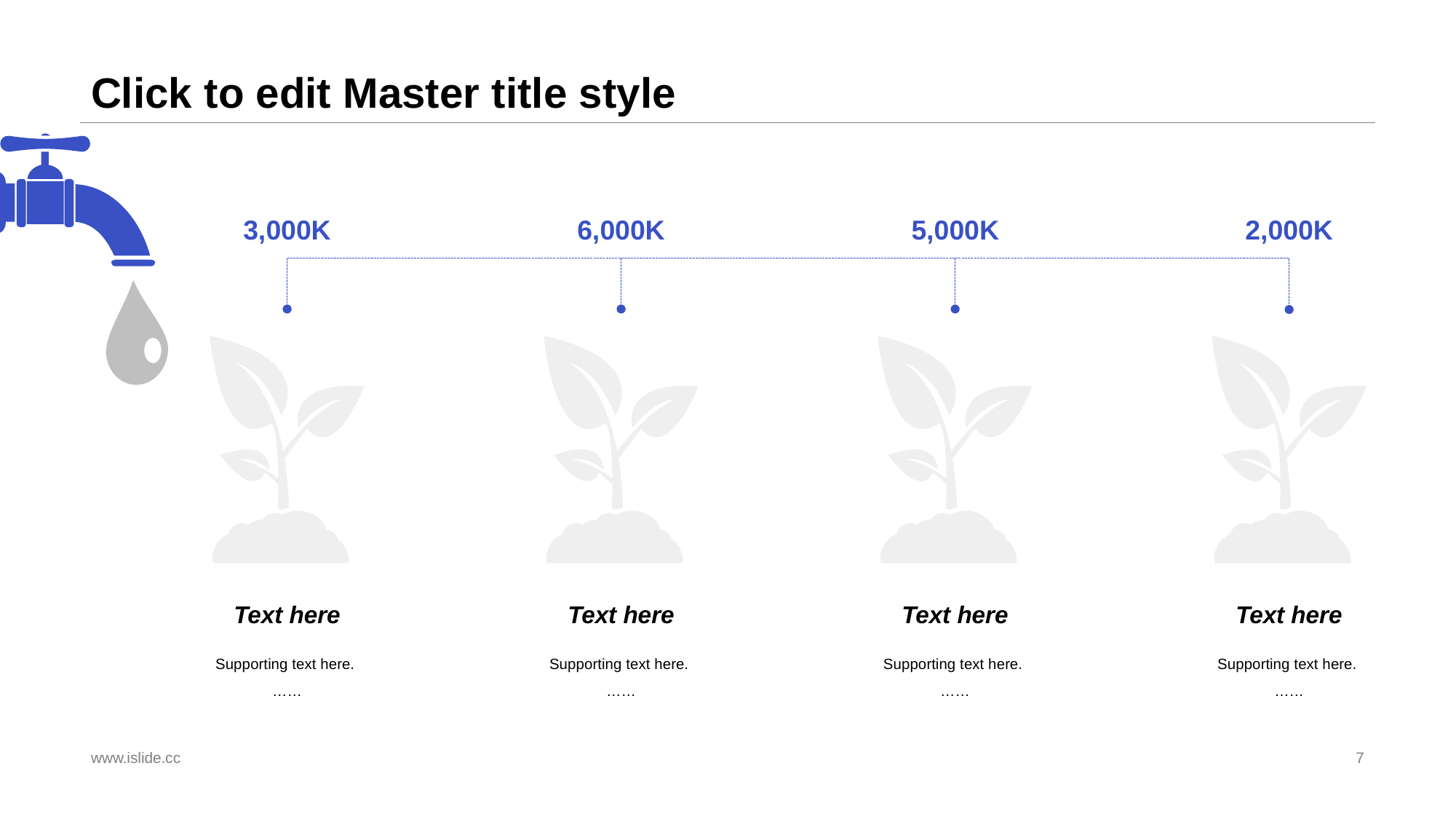

# Click to edit Master title style

3,000K

Text here
Supporting text here.
……
6,000K

Text here
Supporting text here.
……
5,000K

Text here
Supporting text here.
……
2,000K

Text here
Supporting text here.
……

www.islide.cc
7